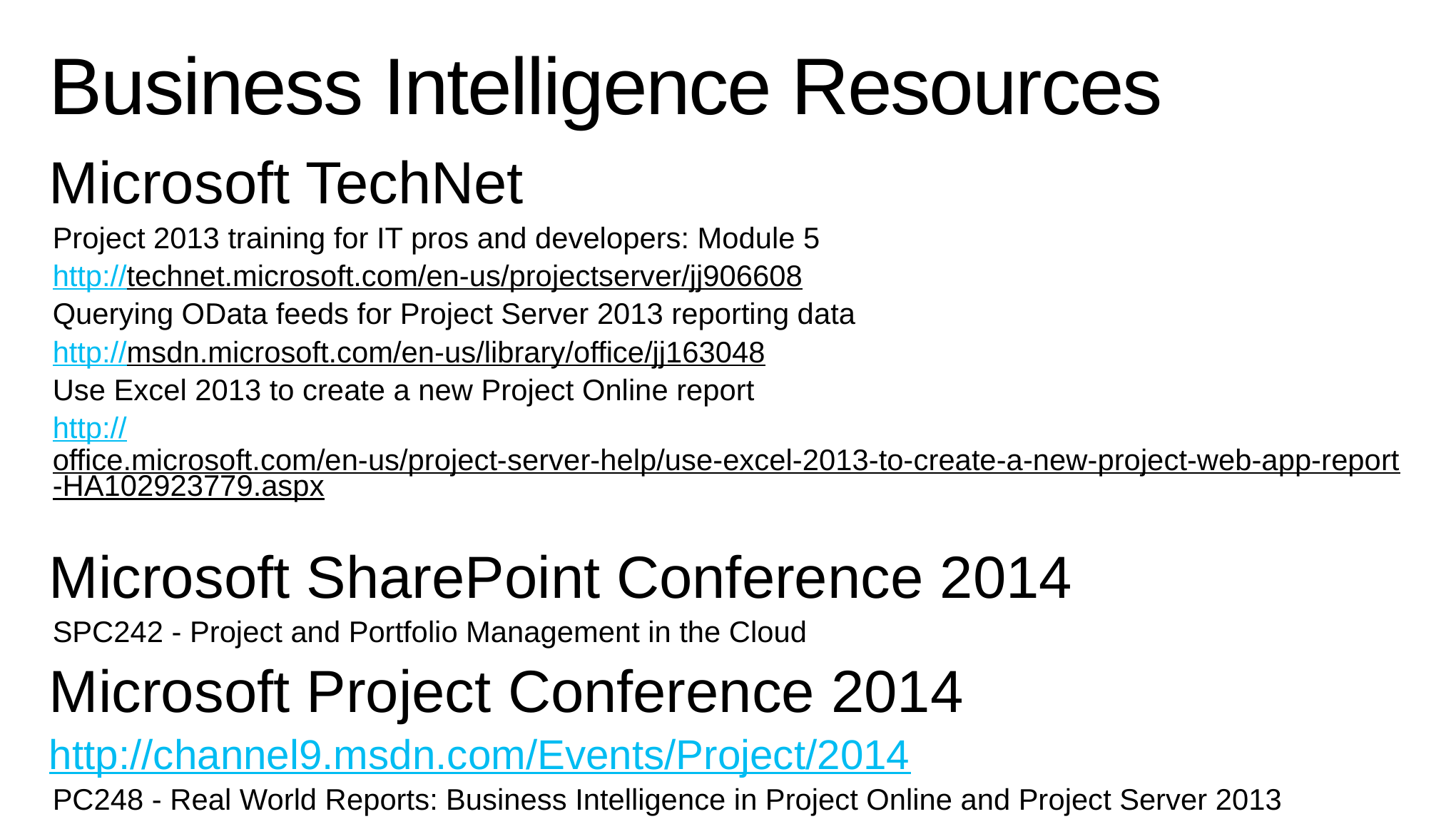

# Business Intelligence Resources
Microsoft TechNet
Project 2013 training for IT pros and developers: Module 5
http://technet.microsoft.com/en-us/projectserver/jj906608
Querying OData feeds for Project Server 2013 reporting data
http://msdn.microsoft.com/en-us/library/office/jj163048
Use Excel 2013 to create a new Project Online report
http://office.microsoft.com/en-us/project-server-help/use-excel-2013-to-create-a-new-project-web-app-report-HA102923779.aspx
Microsoft SharePoint Conference 2014
SPC242 - Project and Portfolio Management in the Cloud
Microsoft Project Conference 2014
http://channel9.msdn.com/Events/Project/2014
PC248 - Real World Reports: Business Intelligence in Project Online and Project Server 2013
PC329 - Business Intelligence infrastructure deep dive in Project Online and Project Server 2013